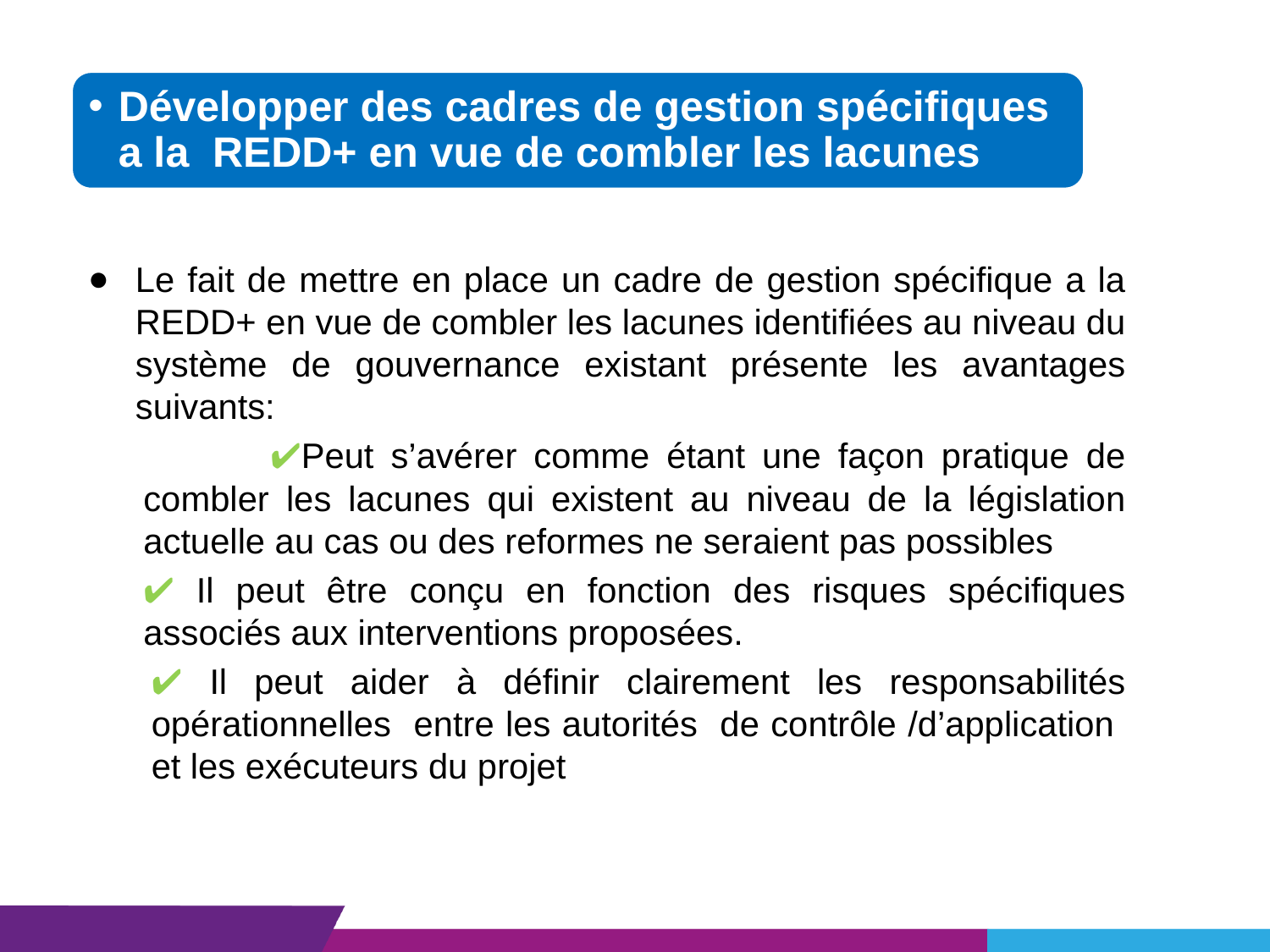

Développer des cadres de gestion spécifiques a la  REDD+ en vue de combler les lacunes

Le fait de mettre en place un cadre de gestion spécifique a la REDD+ en vue de combler les lacunes identifiées au niveau du système de gouvernance existant présente les avantages suivants:
	✔Peut s’avérer comme étant une façon pratique de combler les lacunes qui existent au niveau de la législation actuelle au cas ou des reformes ne seraient pas possibles
✔ Il peut être conçu en fonction des risques spécifiques associés aux interventions proposées.
✔ Il peut aider à définir clairement les responsabilités opérationnelles  entre les autorités  de contrôle /d’application  et les exécuteurs du projet